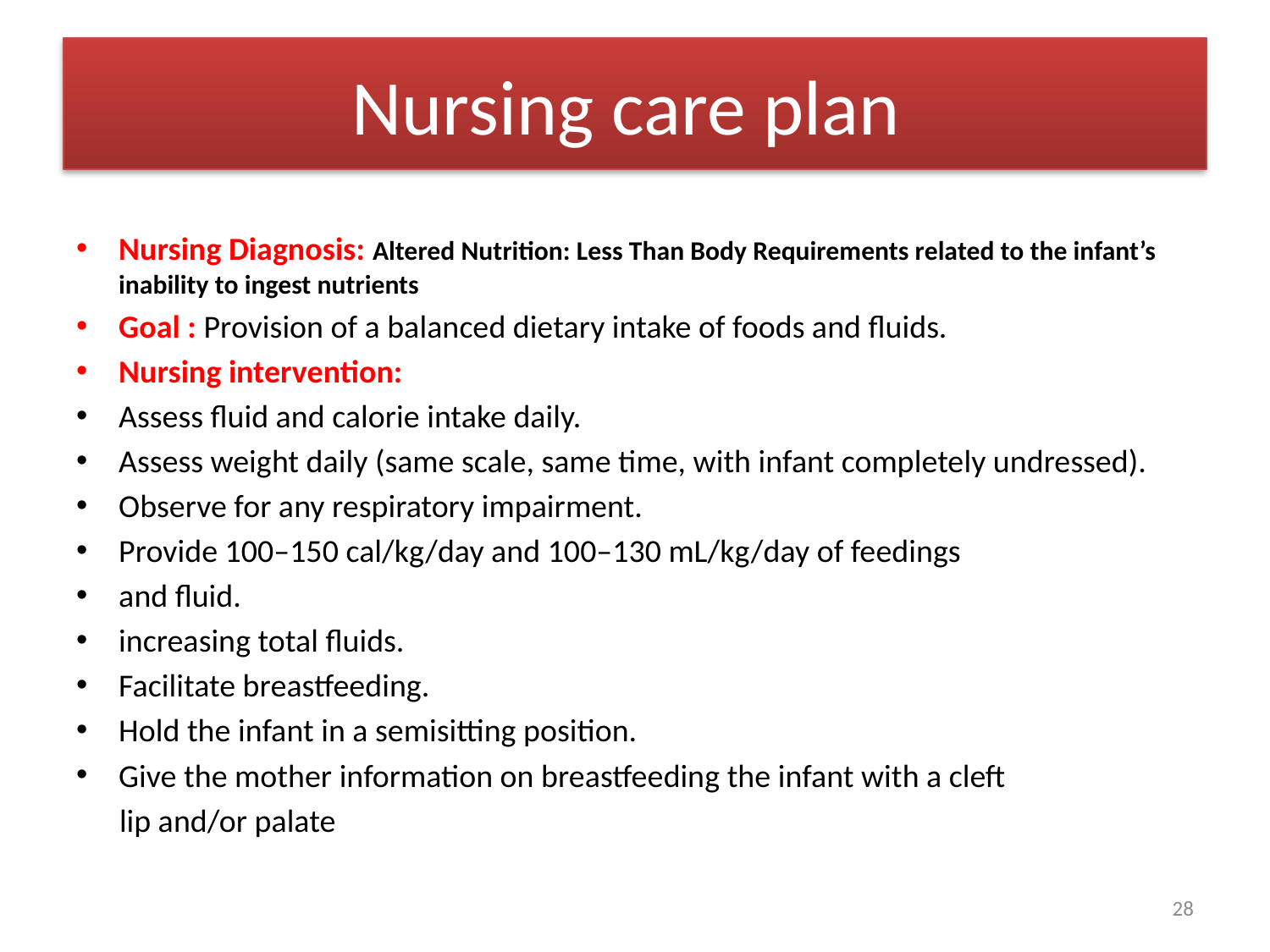

# Nursing care plan
Nursing Diagnosis: Altered Nutrition: Less Than Body Requirements related to the infant’s inability to ingest nutrients
Goal : Provision of a balanced dietary intake of foods and fluids.
Nursing intervention:
Assess fluid and calorie intake daily.
Assess weight daily (same scale, same time, with infant completely undressed).
Observe for any respiratory impairment.
Provide 100–150 cal/kg/day and 100–130 mL/kg/day of feedings
and fluid.
increasing total fluids.
Facilitate breastfeeding.
Hold the infant in a semisitting position.
Give the mother information on breastfeeding the infant with a cleft
      lip and/or palate
28